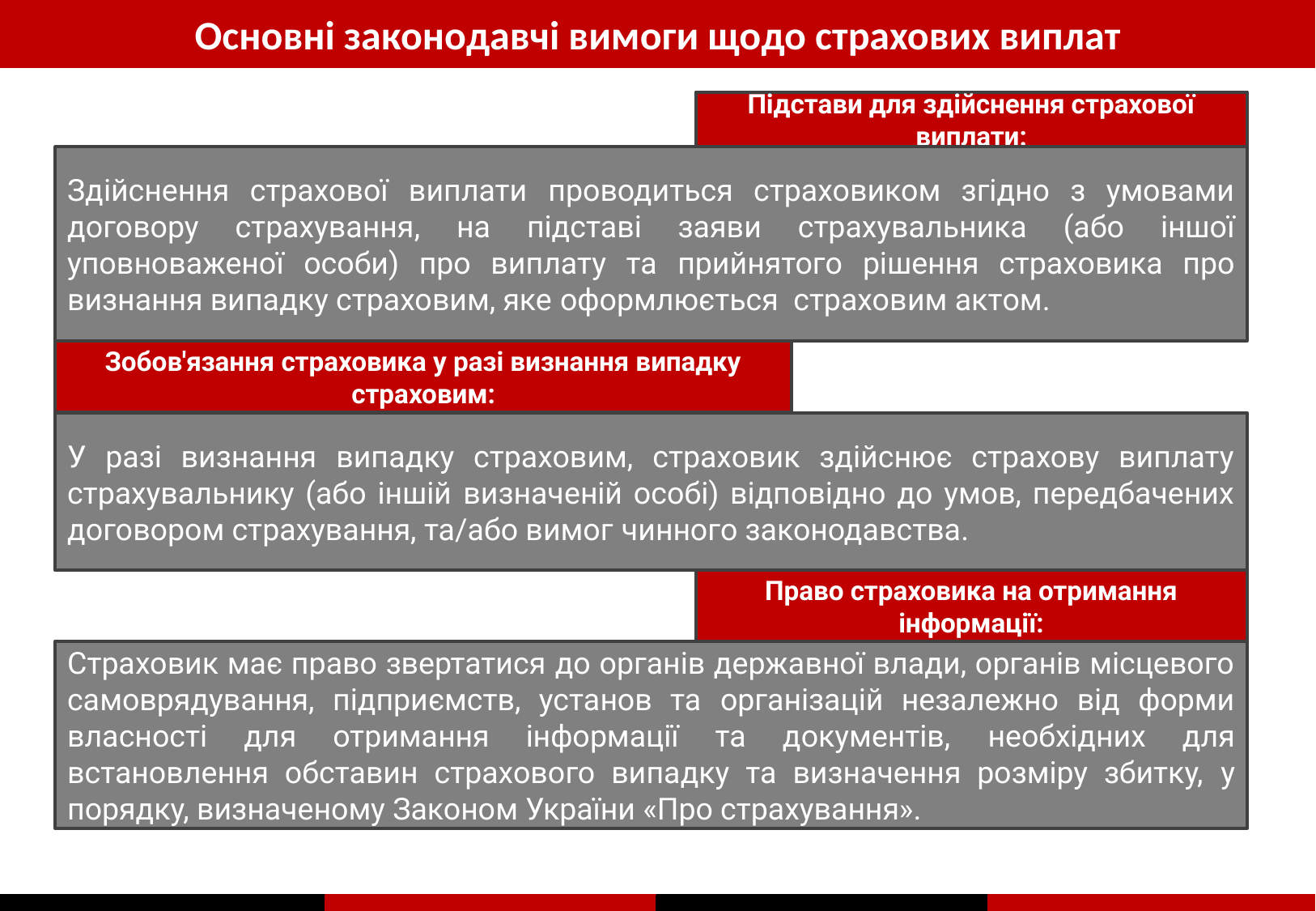

Основні законодавчі вимоги щодо страхових виплат
Підстави для здійснення страхової виплати:
Здійснення страхової виплати проводиться страховиком згідно з умовами договору страхування, на підставі заяви страхувальника (або іншої уповноваженої особи) про виплату та прийнятого рішення страховика про визнання випадку страховим, яке оформлюється  страховим актом.
Зобов'язання страховика у разі визнання випадку страховим:
У разі визнання випадку страховим, страховик здійснює страхову виплату страхувальнику (або іншій визначеній особі) відповідно до умов, передбачених договором страхування, та/або вимог чинного законодавства.
Право страховика на отримання інформації:
Страховик має право звертатися до органів державної влади, органів місцевого самоврядування, підприємств, установ та організацій незалежно від форми власності для отримання інформації та документів, необхідних для встановлення обставин страхового випадку та визначення розміру збитку, у порядку, визначеному Законом України «Про страхування».